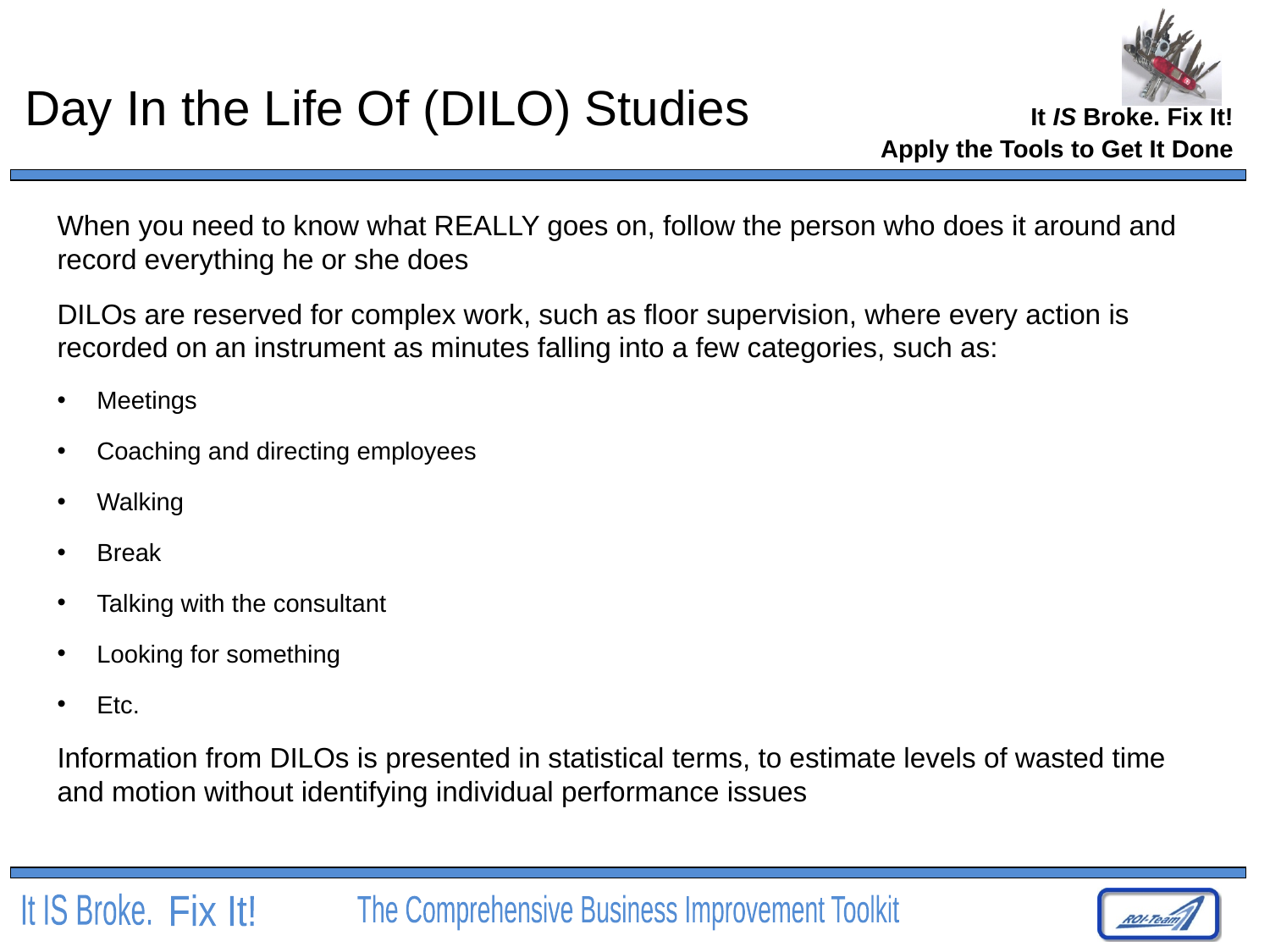

# Day In the Life Of (DILO) Studies
Apply the Tools to Get It Done
When you need to know what REALLY goes on, follow the person who does it around and record everything he or she does
DILOs are reserved for complex work, such as floor supervision, where every action is recorded on an instrument as minutes falling into a few categories, such as:
Meetings
Coaching and directing employees
Walking
Break
Talking with the consultant
Looking for something
Etc.
Information from DILOs is presented in statistical terms, to estimate levels of wasted time and motion without identifying individual performance issues